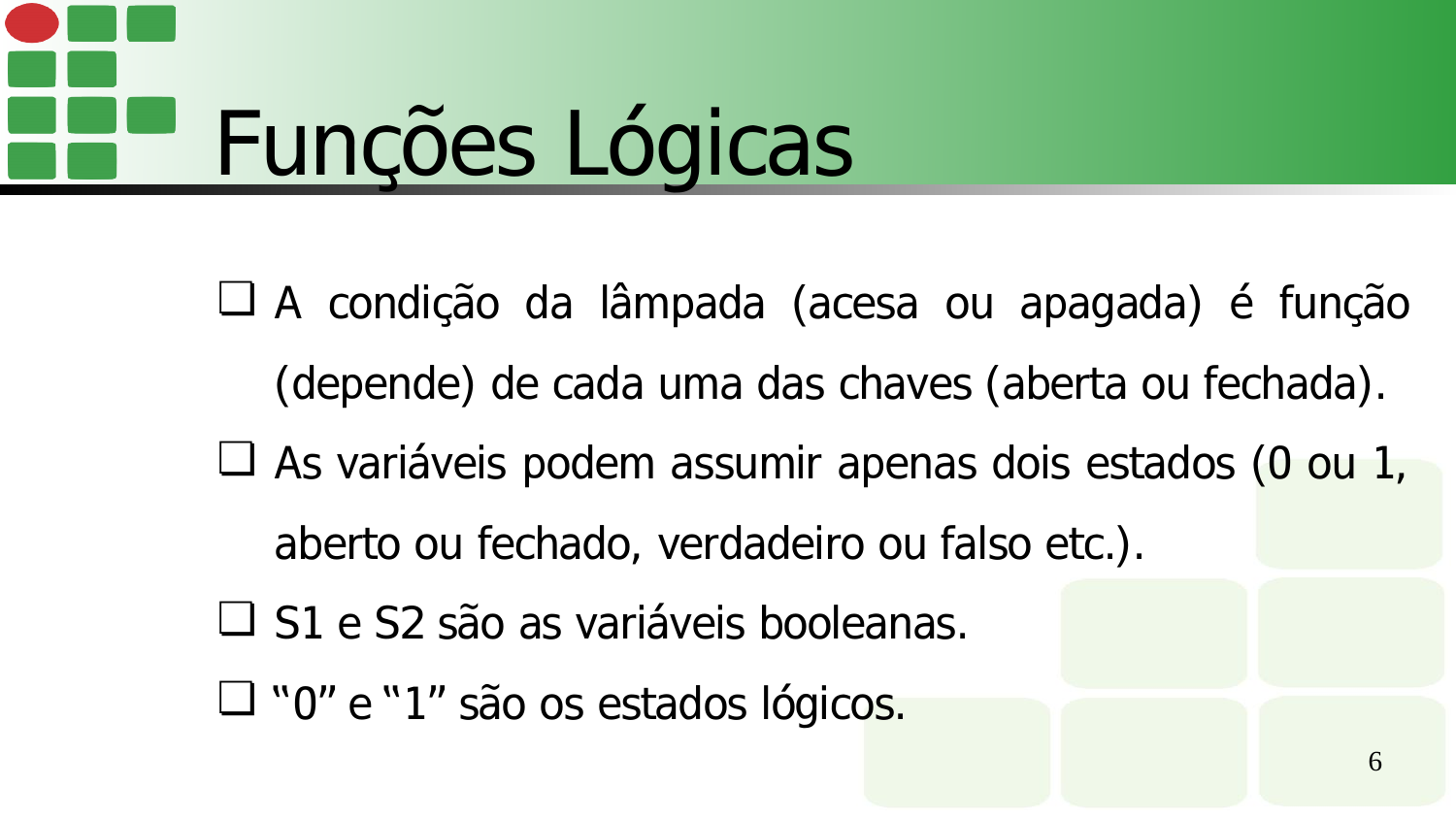

Funções Lógicas
A condição da lâmpada (acesa ou apagada) é função (depende) de cada uma das chaves (aberta ou fechada).
As variáveis podem assumir apenas dois estados (0 ou 1, aberto ou fechado, verdadeiro ou falso etc.).
S1 e S2 são as variáveis booleanas.
“0” e “1” são os estados lógicos.
6